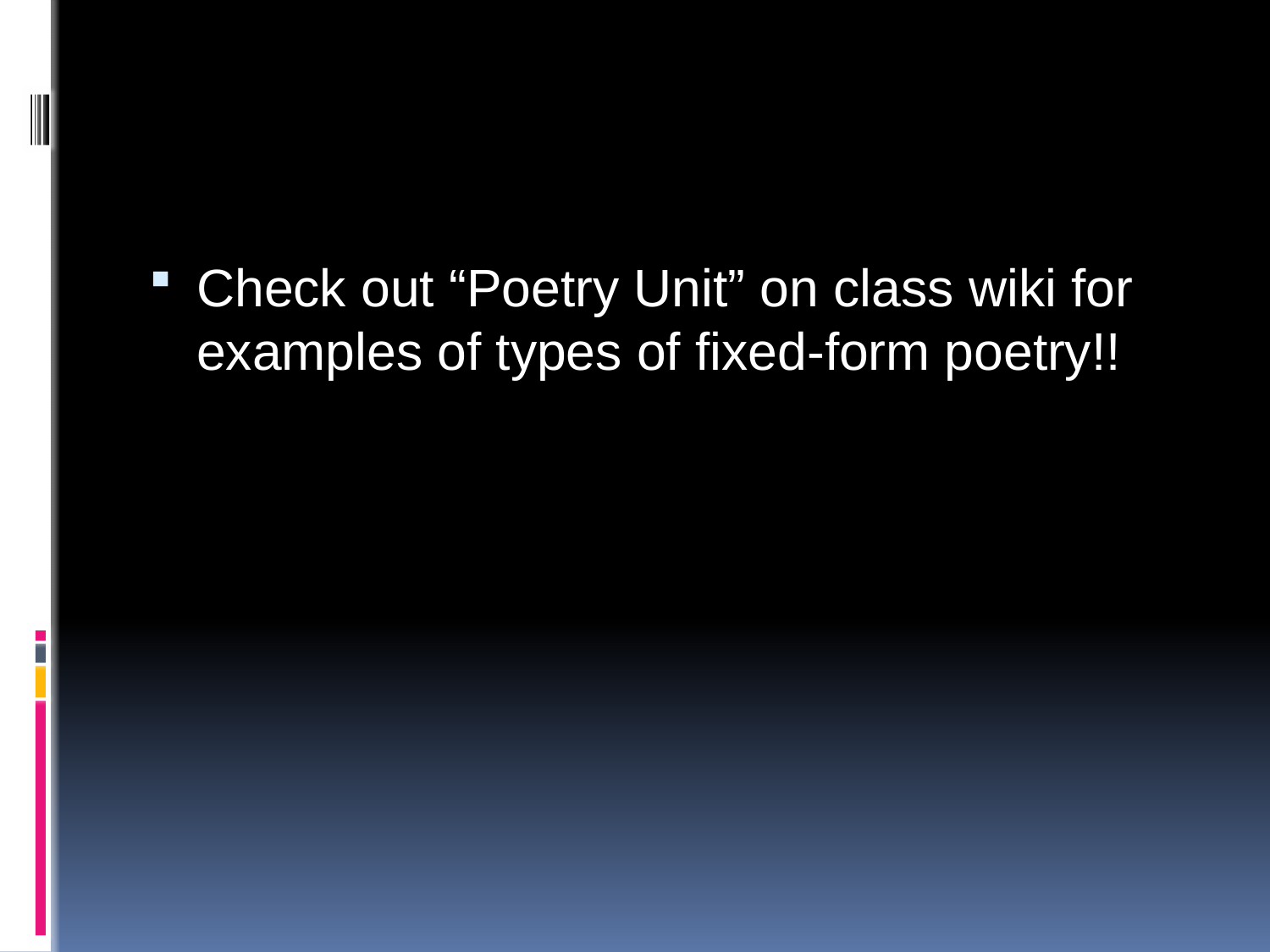

Check out “Poetry Unit” on class wiki for examples of types of fixed-form poetry!!